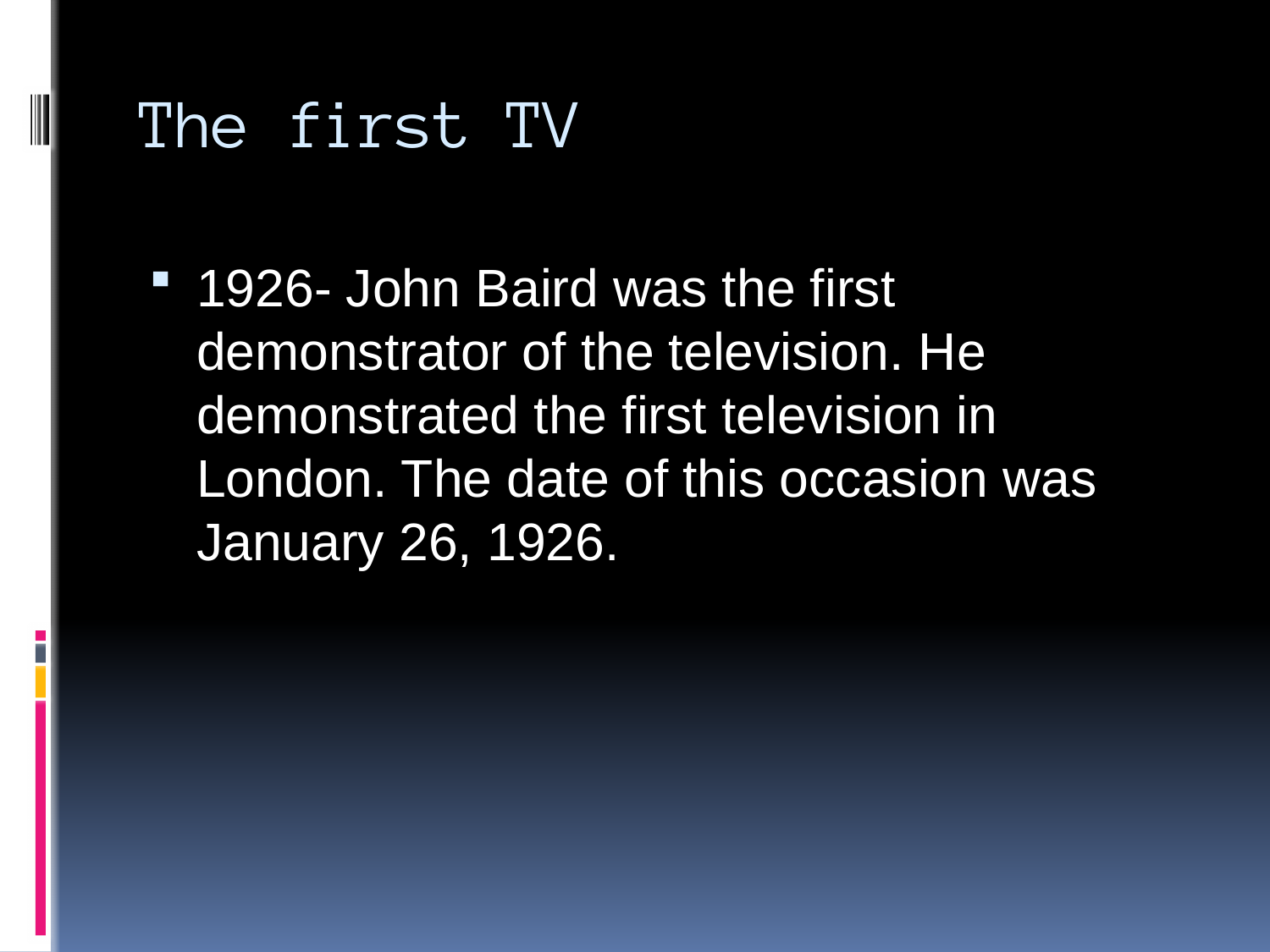

# The first TV
1926- John Baird was the first demonstrator of the television. He demonstrated the first television in  London. The date of this occasion was January 26, 1926.